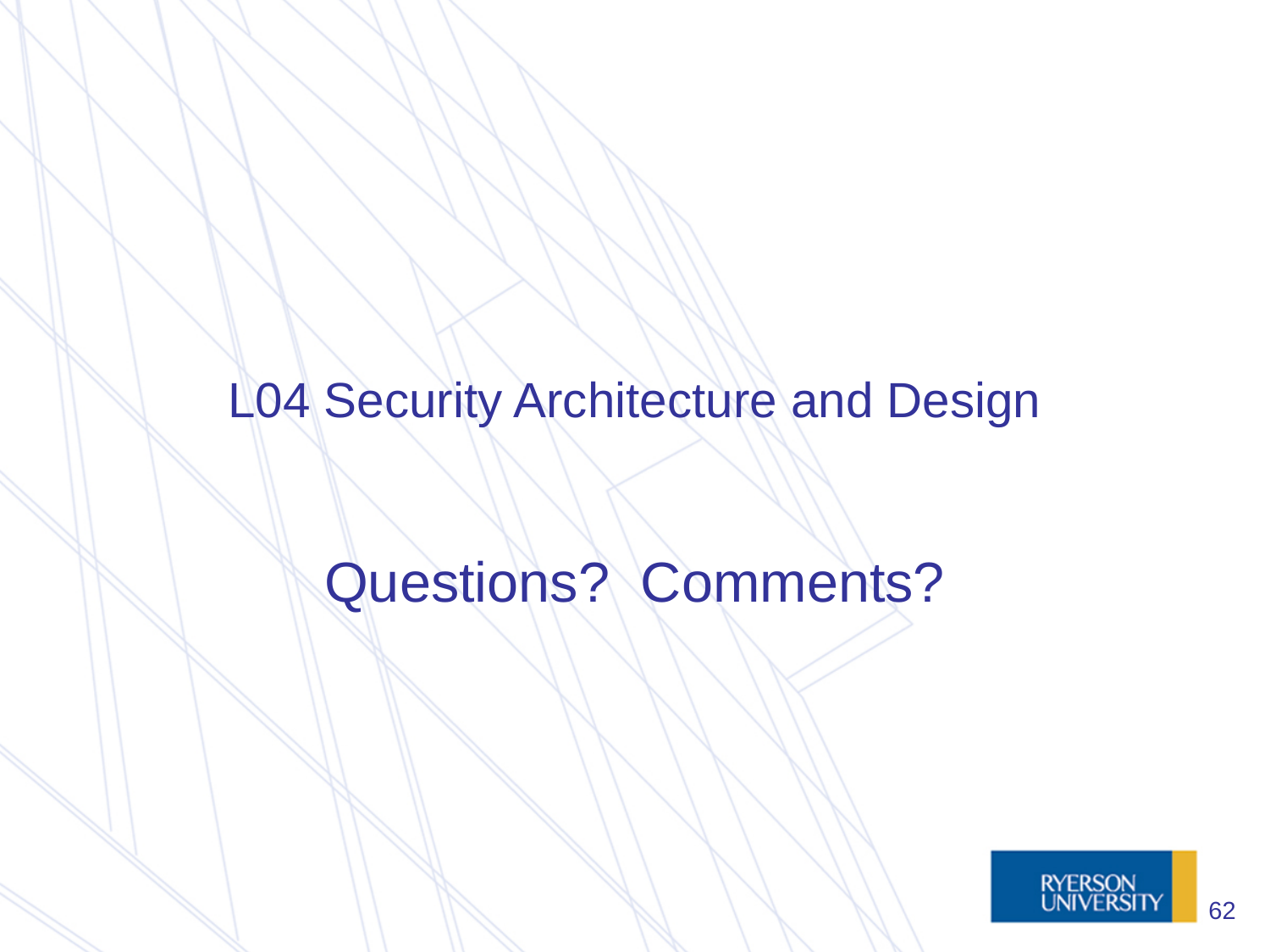

# L04 Security Architecture and Design
Questions?  Comments?
62